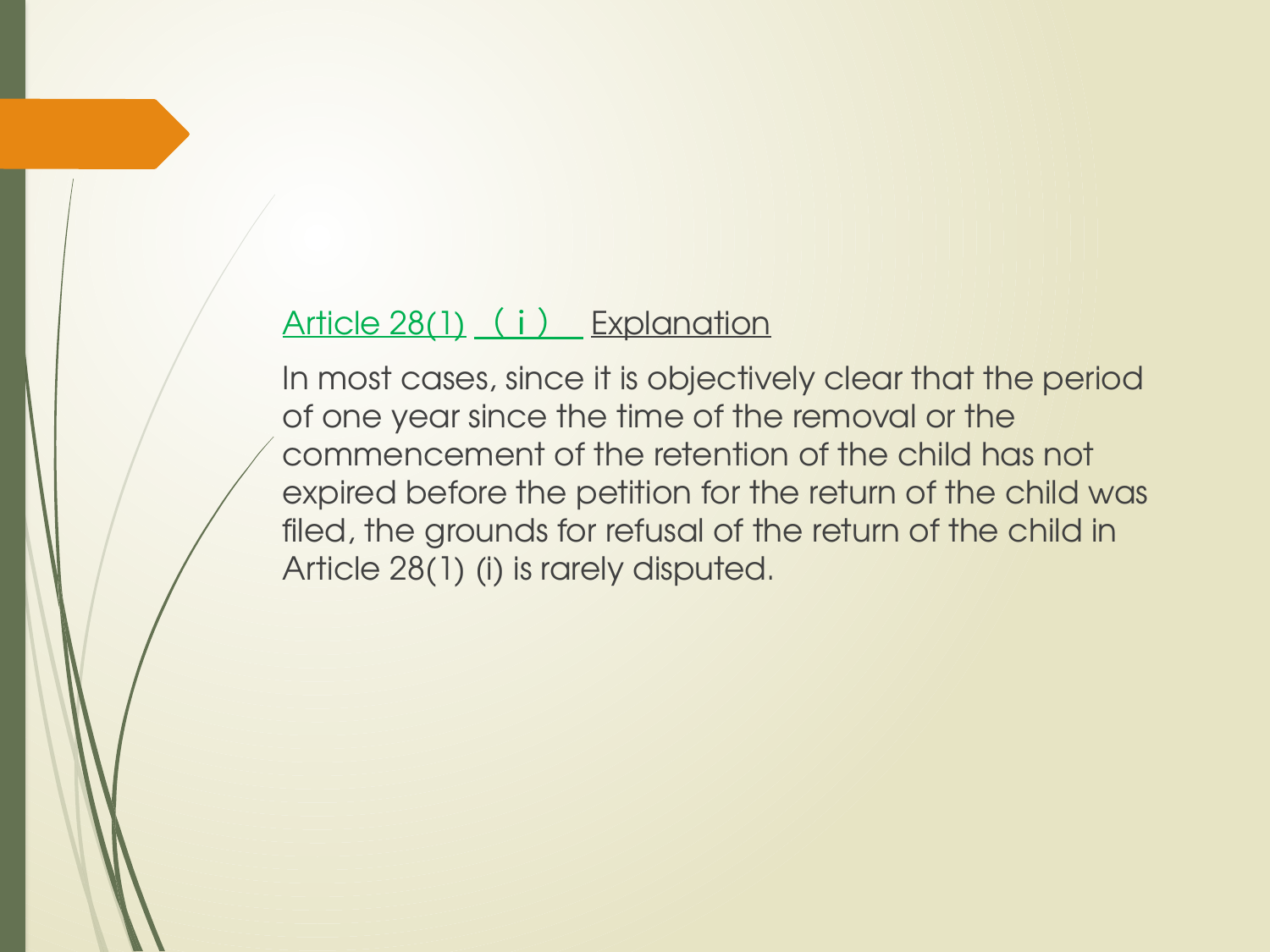

#
Article 28(1)（ⅰ）  Explanation
In most cases, since it is objectively clear that the period of one year since the time of the removal or the commencement of the retention of the child has not expired before the petition for the return of the child was filed, the grounds for refusal of the return of the child in Article 28(1) (i) is rarely disputed.